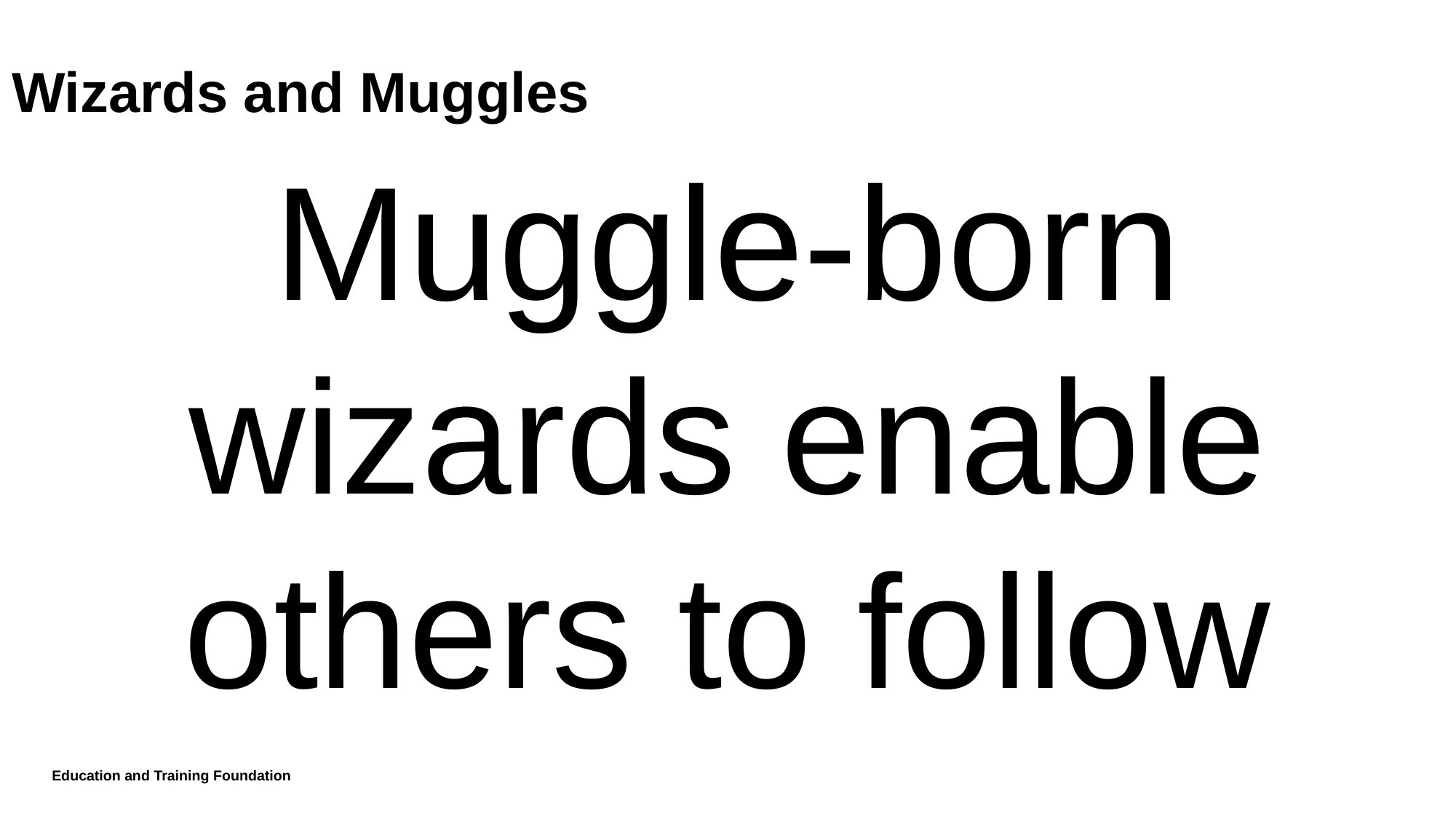

# Wizards and Muggles
Muggle-born wizards enable others to follow

Education and Training Foundation